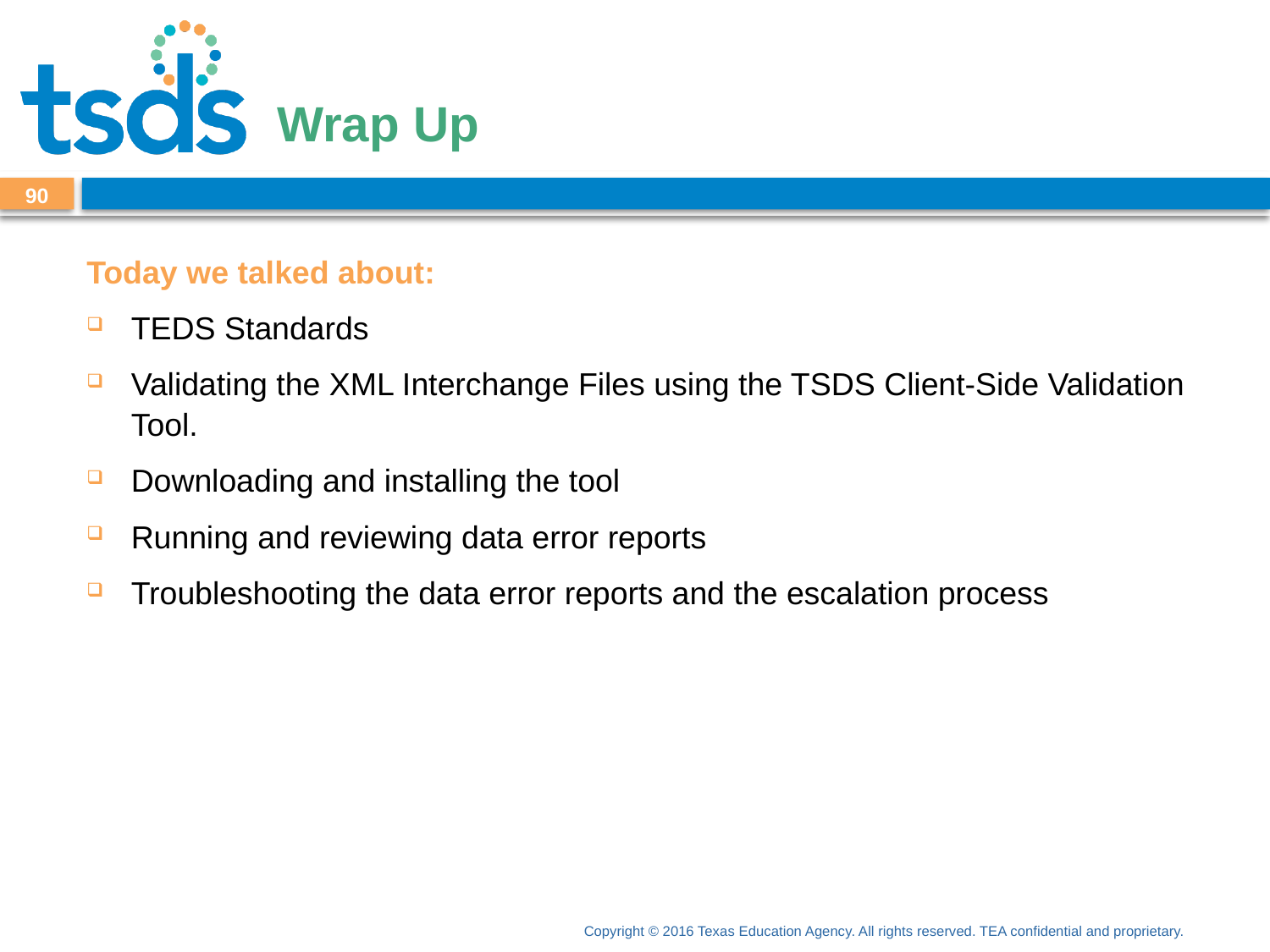

# Wrap Up
90
Today we talked about:
TEDS Standards
Validating the XML Interchange Files using the TSDS Client-Side Validation Tool.
Downloading and installing the tool
Running and reviewing data error reports
Troubleshooting the data error reports and the escalation process